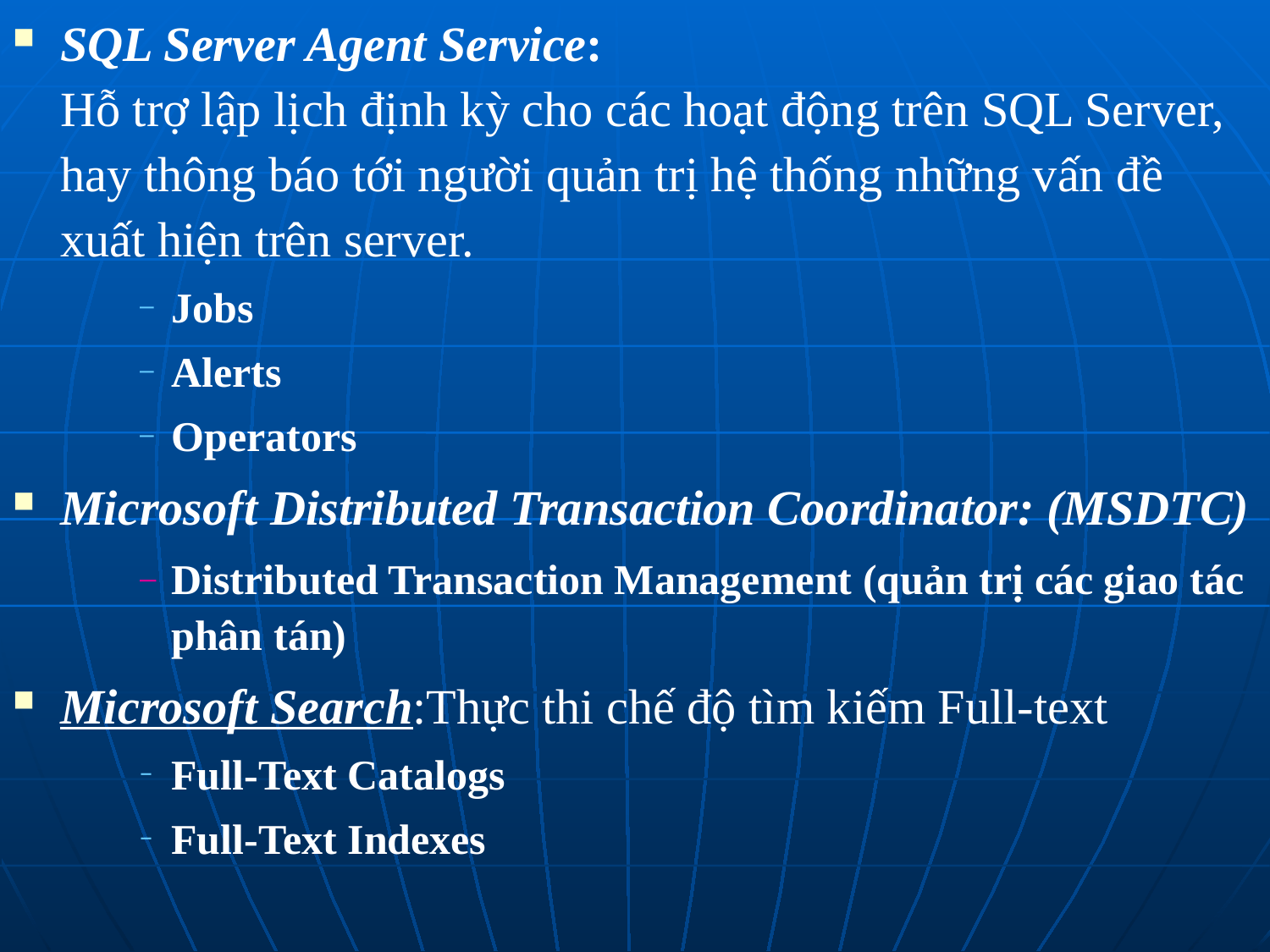

SQL Server Agent Service:
Hỗ trợ lập lịch định kỳ cho các hoạt động trên SQL Server, hay thông báo tới người quản trị hệ thống những vấn đề xuất hiện trên server.
Jobs
Alerts
Operators
Microsoft Distributed Transaction Coordinator: (MSDTC)
Distributed Transaction Management (quản trị các giao tác phân tán)
Microsoft Search:Thực thi chế độ tìm kiếm Full-text
Full-Text Catalogs
Full-Text Indexes